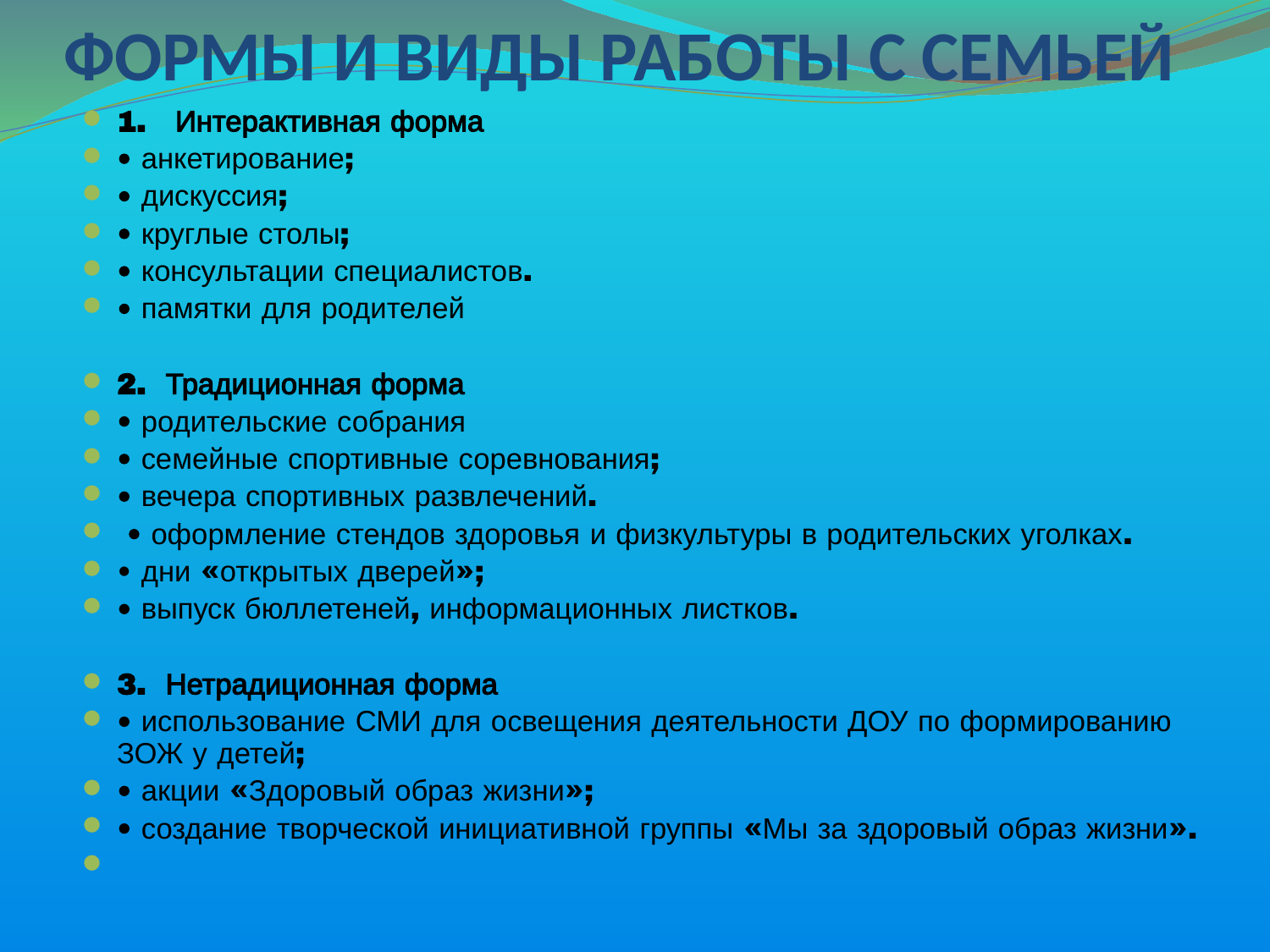

# ФОРМЫ И ВИДЫ РАБОТЫ С СЕМЬЕЙ

1.   Интерактивная форма
• анкетирование;
• дискуссия;
• круглые столы;
• консультации специалистов.
• памятки для родителей

2.  Традиционная форма
• родительские собрания
• семейные спортивные соревнования;
• вечера спортивных развлечений.
 • оформление стендов здоровья и физкультуры в родительских уголках.
• дни «открытых дверей»;
• выпуск бюллетеней, информационных листков.

3.  Нетрадиционная форма
• использование СМИ для освещения деятельности ДОУ по формированию ЗОЖ у детей;
• акции «Здоровый образ жизни»;
• создание творческой инициативной группы «Мы за здоровый образ жизни».